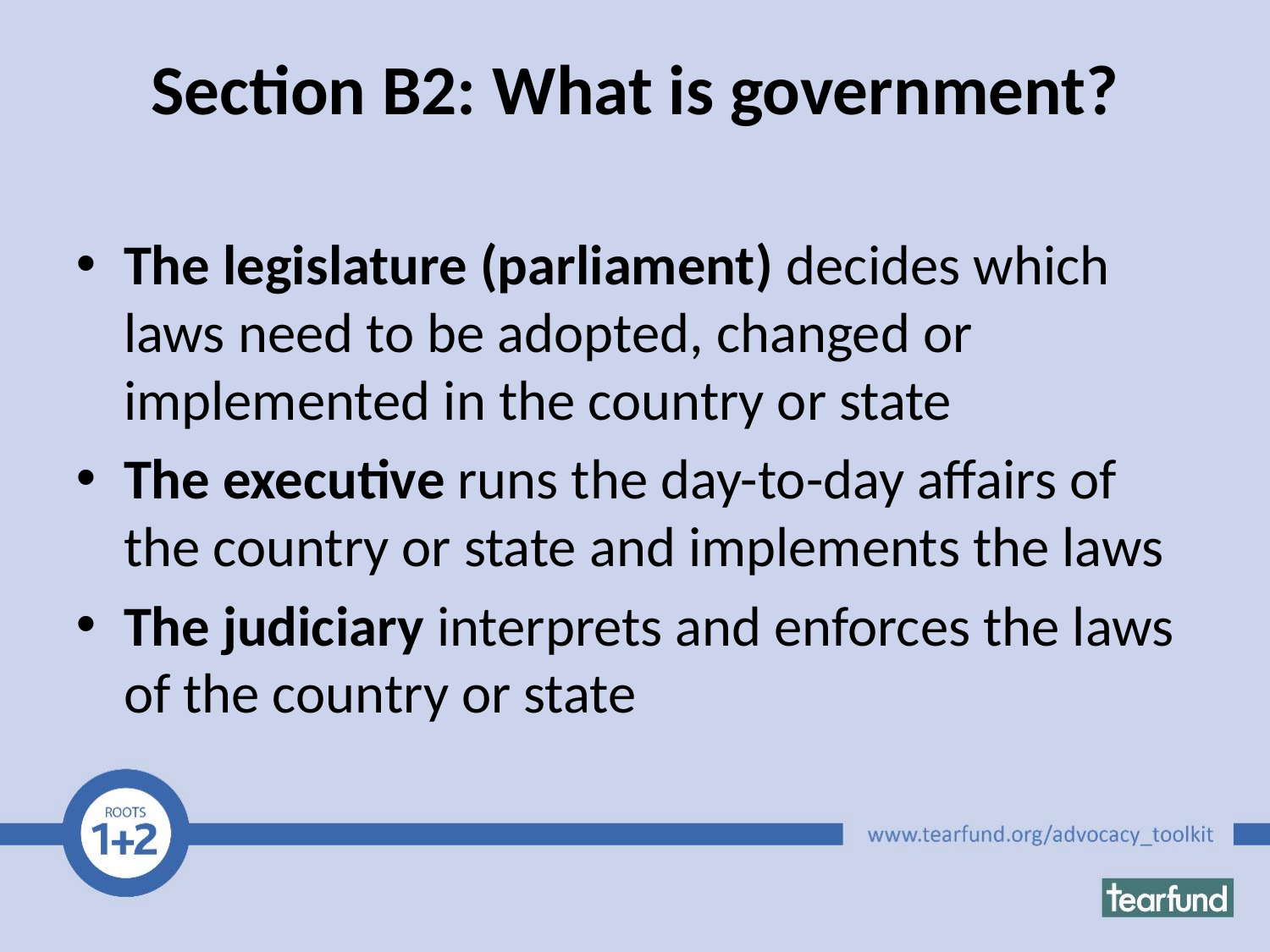

# Section B2: What is government?
The legislature (parliament) decides which laws need to be adopted, changed or implemented in the country or state
The executive runs the day-to-day affairs of the country or state and implements the laws
The judiciary interprets and enforces the laws of the country or state